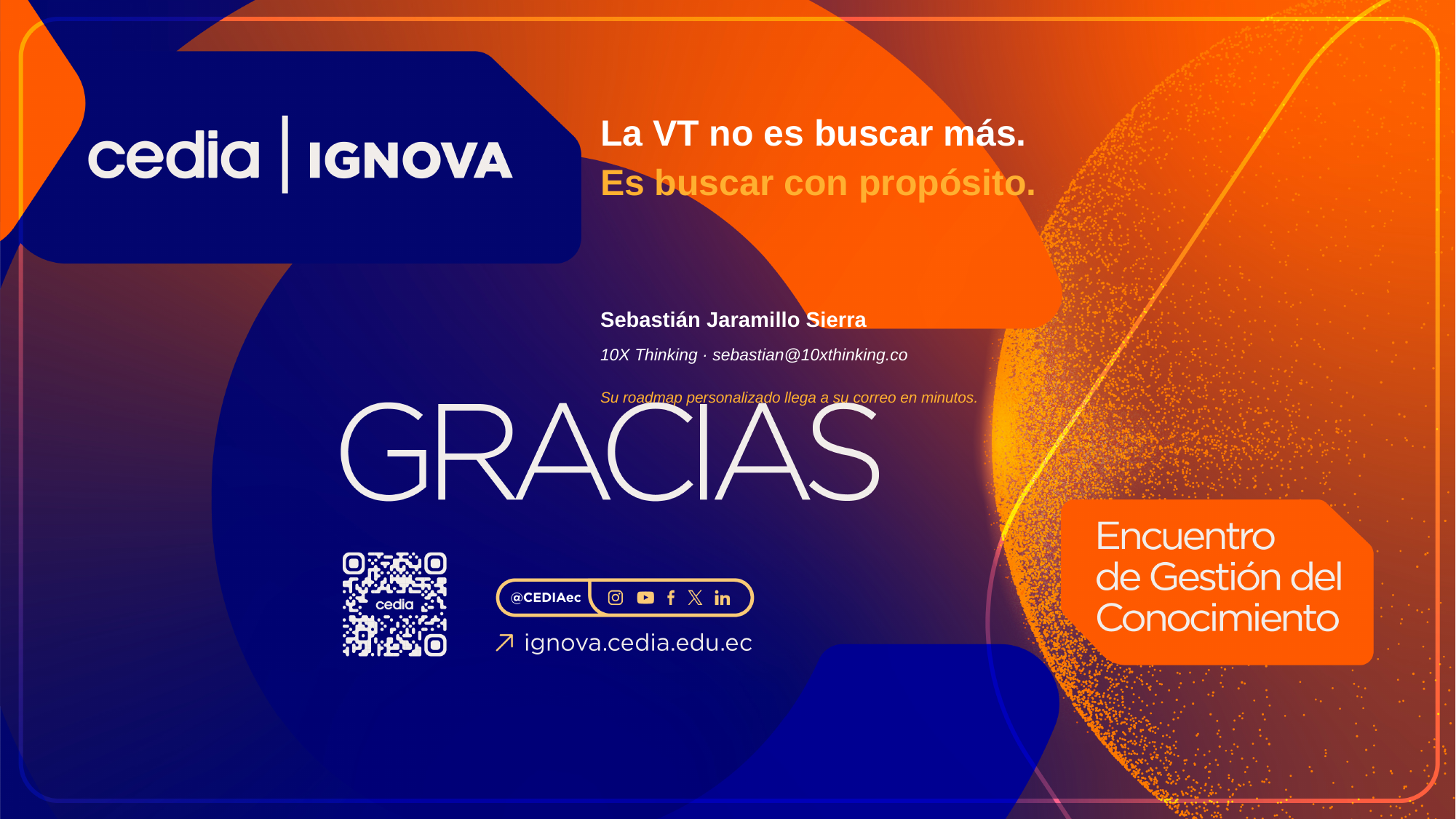

La VT no es buscar más.
Es buscar con propósito.
Sebastián Jaramillo Sierra
10X Thinking · sebastian@10xthinking.co
Su roadmap personalizado llega a su correo en minutos.